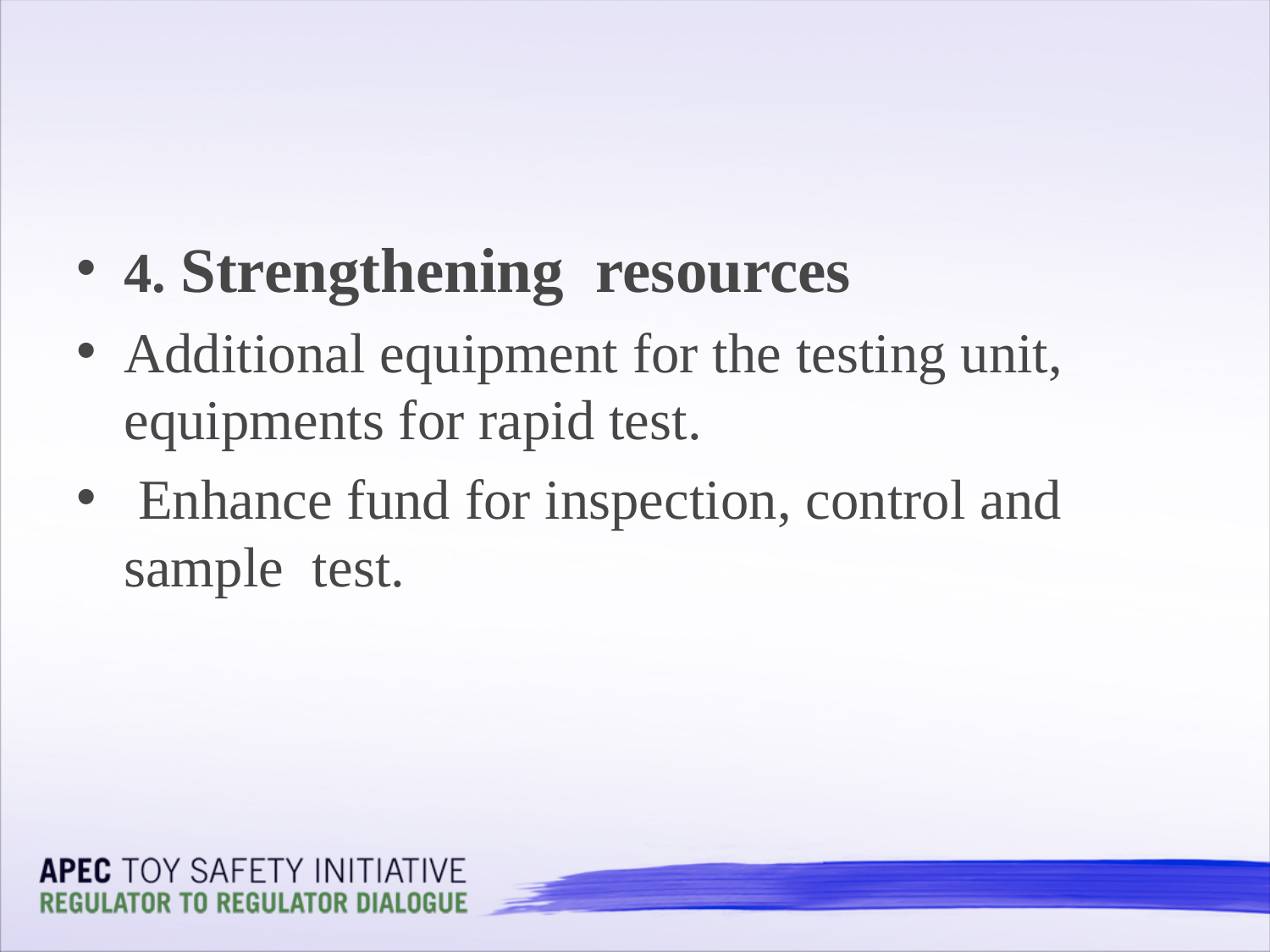

4. Strengthening  resources
Additional equipment for the testing unit, equipments for rapid test.
 Enhance fund for inspection, control and  sample  test.